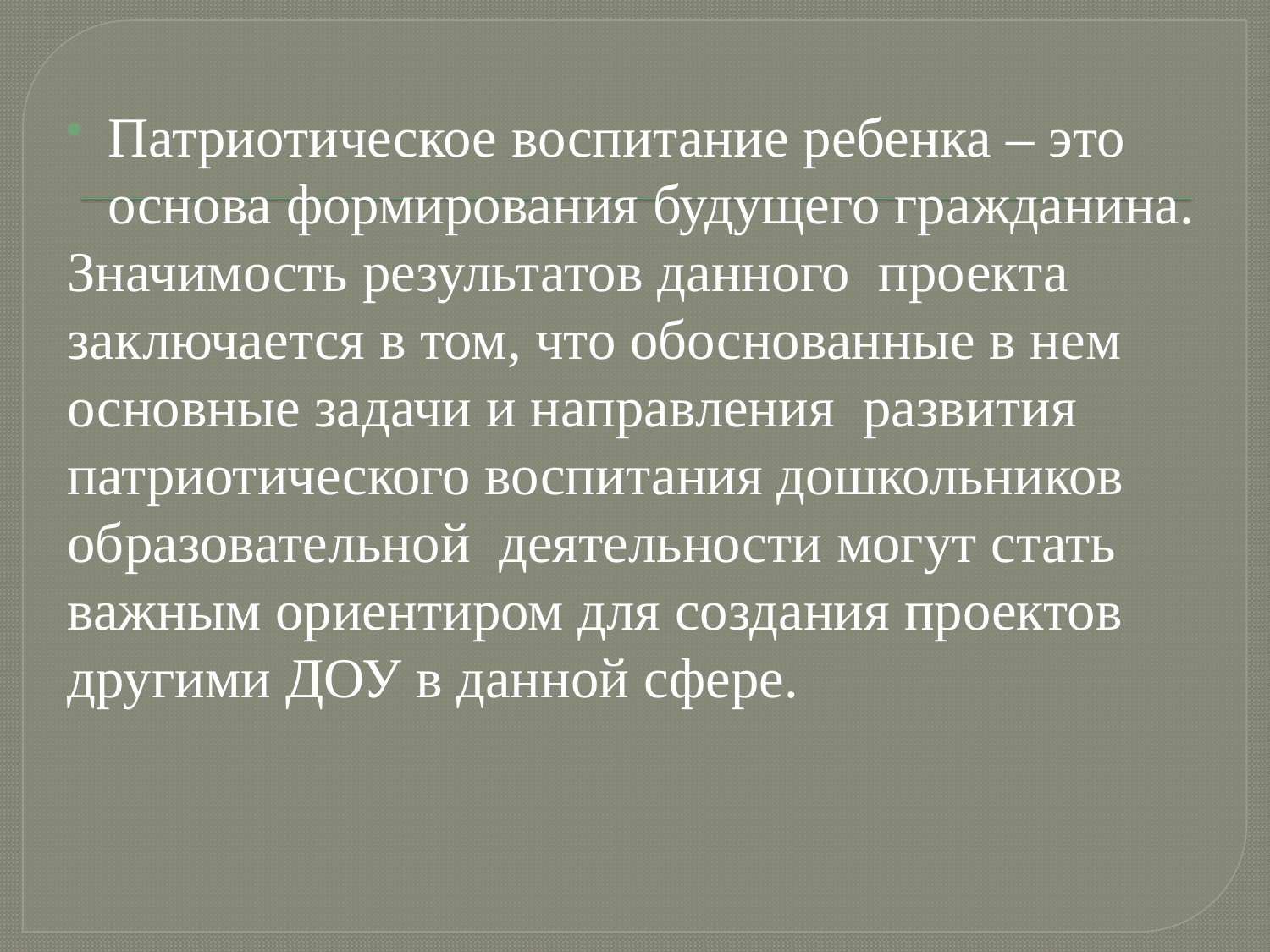

Патриотическое воспитание ребенка – это основа формирования будущего гражданина.
Значимость результатов данного  проекта заключается в том, что обоснованные в нем основные задачи и направления  развития патриотического воспитания дошкольников образовательной  деятельности могут стать важным ориентиром для создания проектов другими ДОУ в данной сфере.